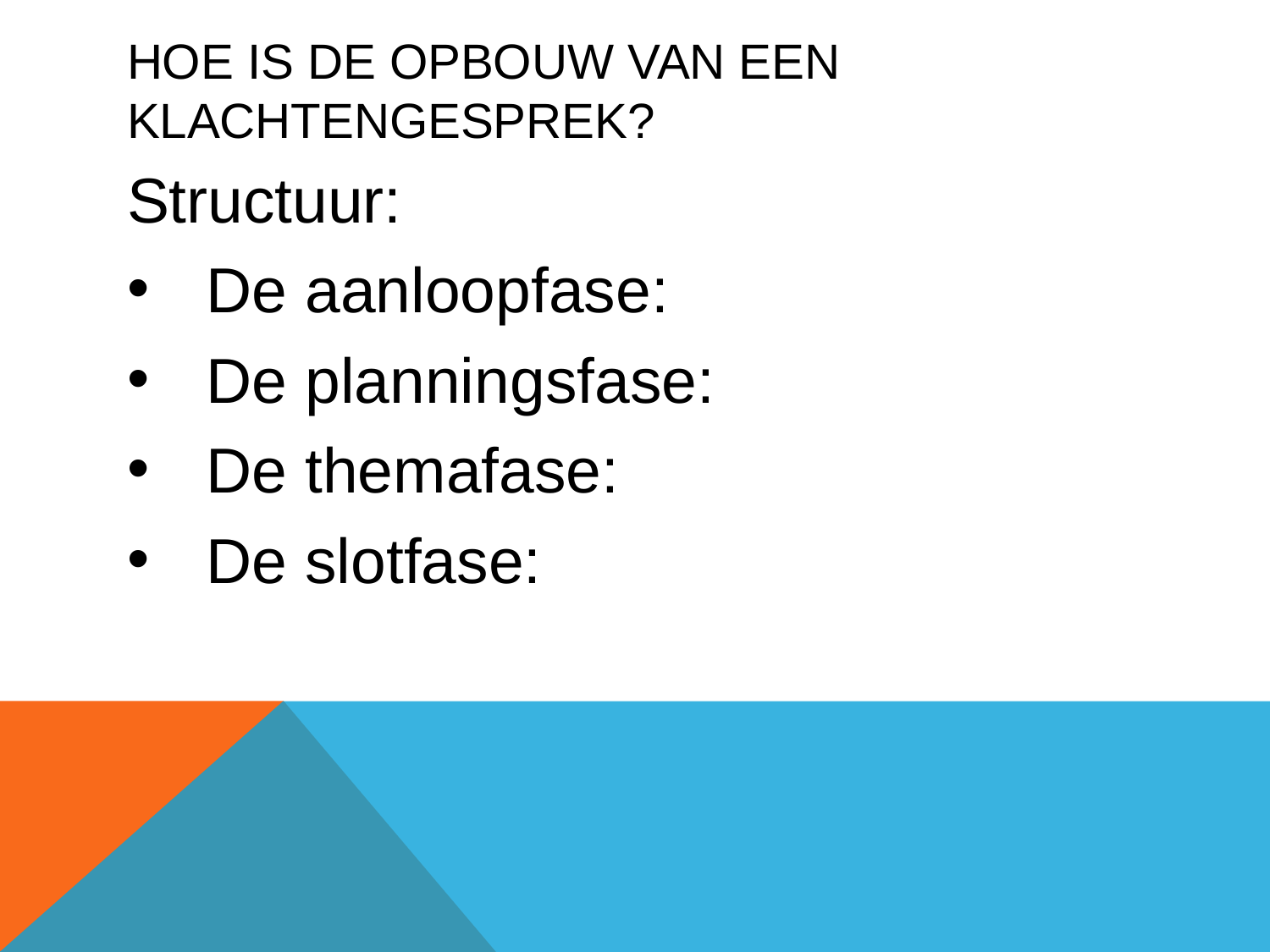

# Hoe is de opbouw van een klachtengesprek?
Structuur:
De aanloopfase:
De planningsfase:
De themafase:
De slotfase: